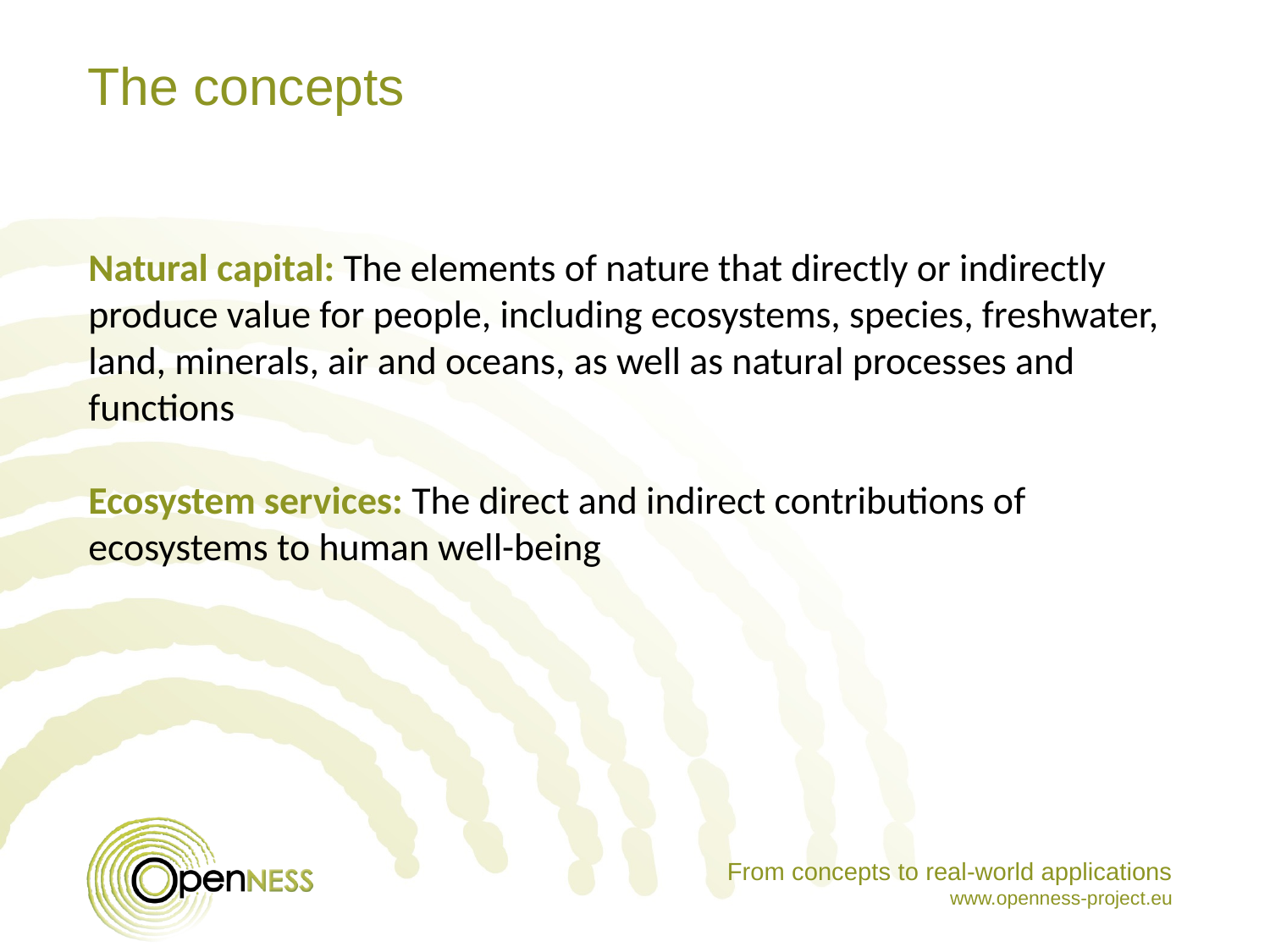

The concepts
Natural capital: The elements of nature that directly or indirectly produce value for people, including ecosystems, species, freshwater, land, minerals, air and oceans, as well as natural processes and functions

Ecosystem services: The direct and indirect contributions of ecosystems to human well-being